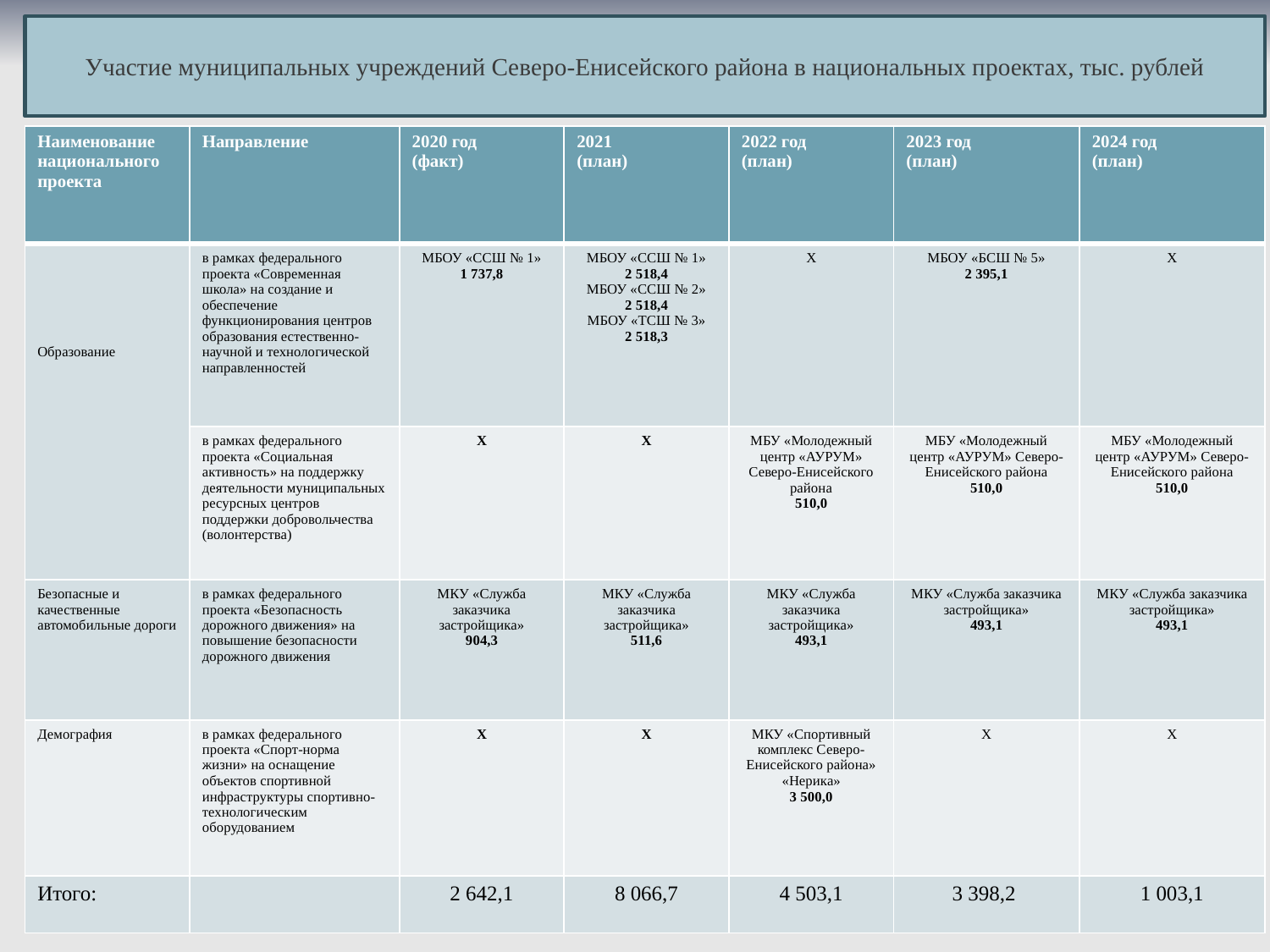

Участие муниципальных учреждений Северо-Енисейского района в национальных проектах, тыс. рублей
| Наименование национального проекта | Направление | 2020 год (факт) | 2021 (план) | 2022 год (план) | 2023 год (план) | 2024 год (план) |
| --- | --- | --- | --- | --- | --- | --- |
| Образование | в рамках федерального проекта «Современная школа» на создание и обеспечение функционирования центров образования естественно-научной и технологической направленностей | МБОУ «ССШ № 1» 1 737,8 | МБОУ «ССШ № 1» 2 518,4 МБОУ «ССШ № 2» 2 518,4 МБОУ «ТСШ № 3» 2 518,3 | Х | МБОУ «БСШ № 5» 2 395,1 | Х |
|  | в рамках федерального проекта «Социальная активность» на поддержку деятельности муниципальных ресурсных центров поддержки добровольчества (волонтерства) | Х | Х | МБУ «Молодежный центр «АУРУМ» Северо-Енисейского района 510,0 | МБУ «Молодежный центр «АУРУМ» Северо-Енисейского района 510,0 | МБУ «Молодежный центр «АУРУМ» Северо-Енисейского района 510,0 |
| Безопасные и качественные автомобильные дороги | в рамках федерального проекта «Безопасность дорожного движения» на повышение безопасности дорожного движения | МКУ «Служба заказчика застройщика» 904,3 | МКУ «Служба заказчика застройщика» 511,6 | МКУ «Служба заказчика застройщика» 493,1 | МКУ «Служба заказчика застройщика» 493,1 | МКУ «Служба заказчика застройщика» 493,1 |
| Демография | в рамках федерального проекта «Спорт-норма жизни» на оснащение объектов спортивной инфраструктуры спортивно-технологическим оборудованием | Х | Х | МКУ «Спортивный комплекс Северо-Енисейского района» «Нерика» 3 500,0 | Х | Х |
| Итого: |  | 2 642,1 | 8 066,7 | 4 503,1 | 3 398,2 | 1 003,1 |